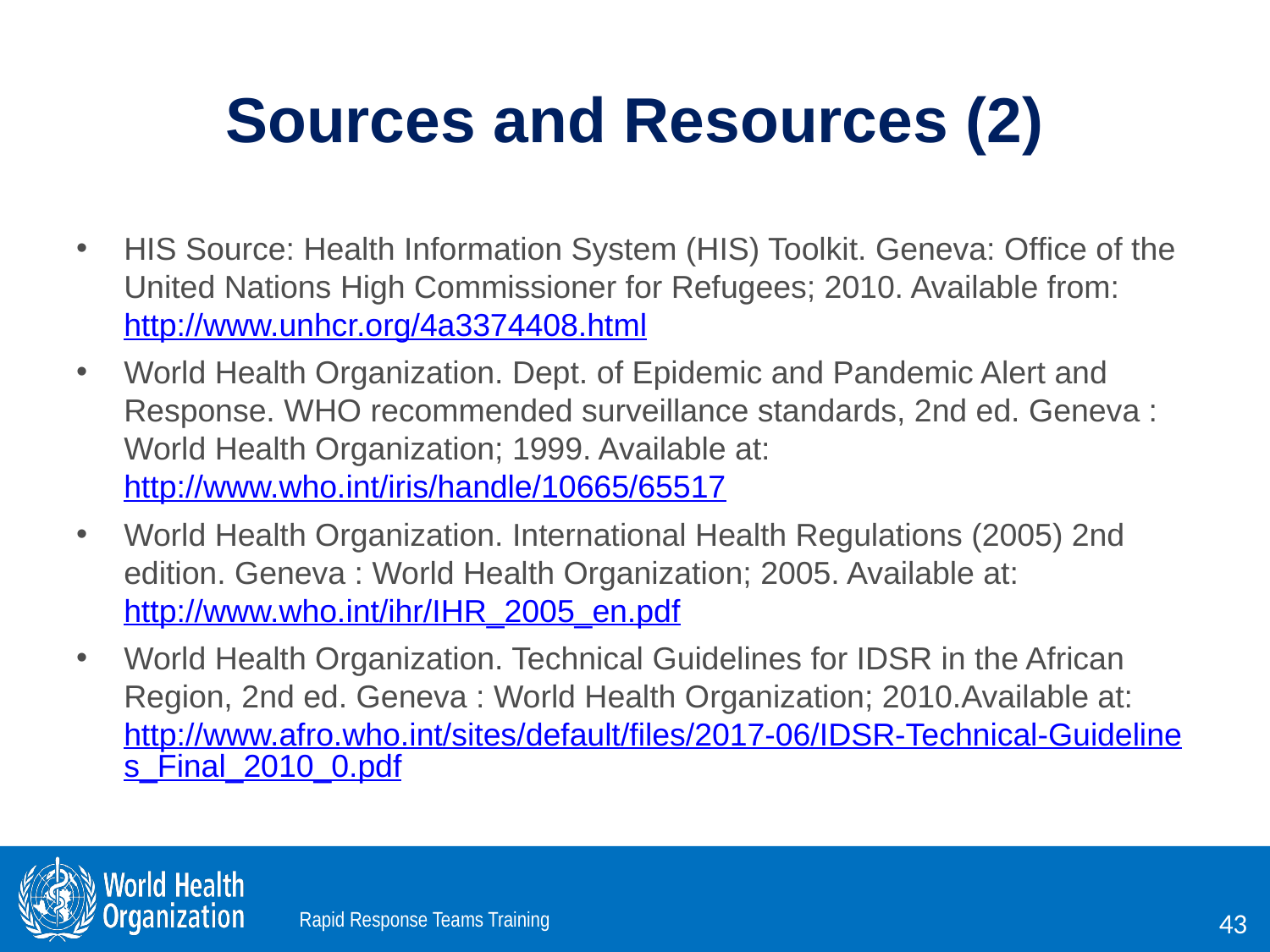

# Sources and Resources (2)
HIS Source: Health Information System (HIS) Toolkit. Geneva: Ofﬁce of the United Nations High Commissioner for Refugees; 2010. Available from: http://www.unhcr.org/4a3374408.html
World Health Organization. Dept. of Epidemic and Pandemic Alert and Response. WHO recommended surveillance standards, 2nd ed. Geneva : World Health Organization; 1999. Available at: http://www.who.int/iris/handle/10665/65517
World Health Organization. International Health Regulations (2005) 2nd edition. Geneva : World Health Organization; 2005. Available at: http://www.who.int/ihr/IHR_2005_en.pdf
World Health Organization. Technical Guidelines for IDSR in the African Region, 2nd ed. Geneva : World Health Organization; 2010.Available at: http://www.afro.who.int/sites/default/files/2017-06/IDSR-Technical-Guidelines_Final_2010_0.pdf